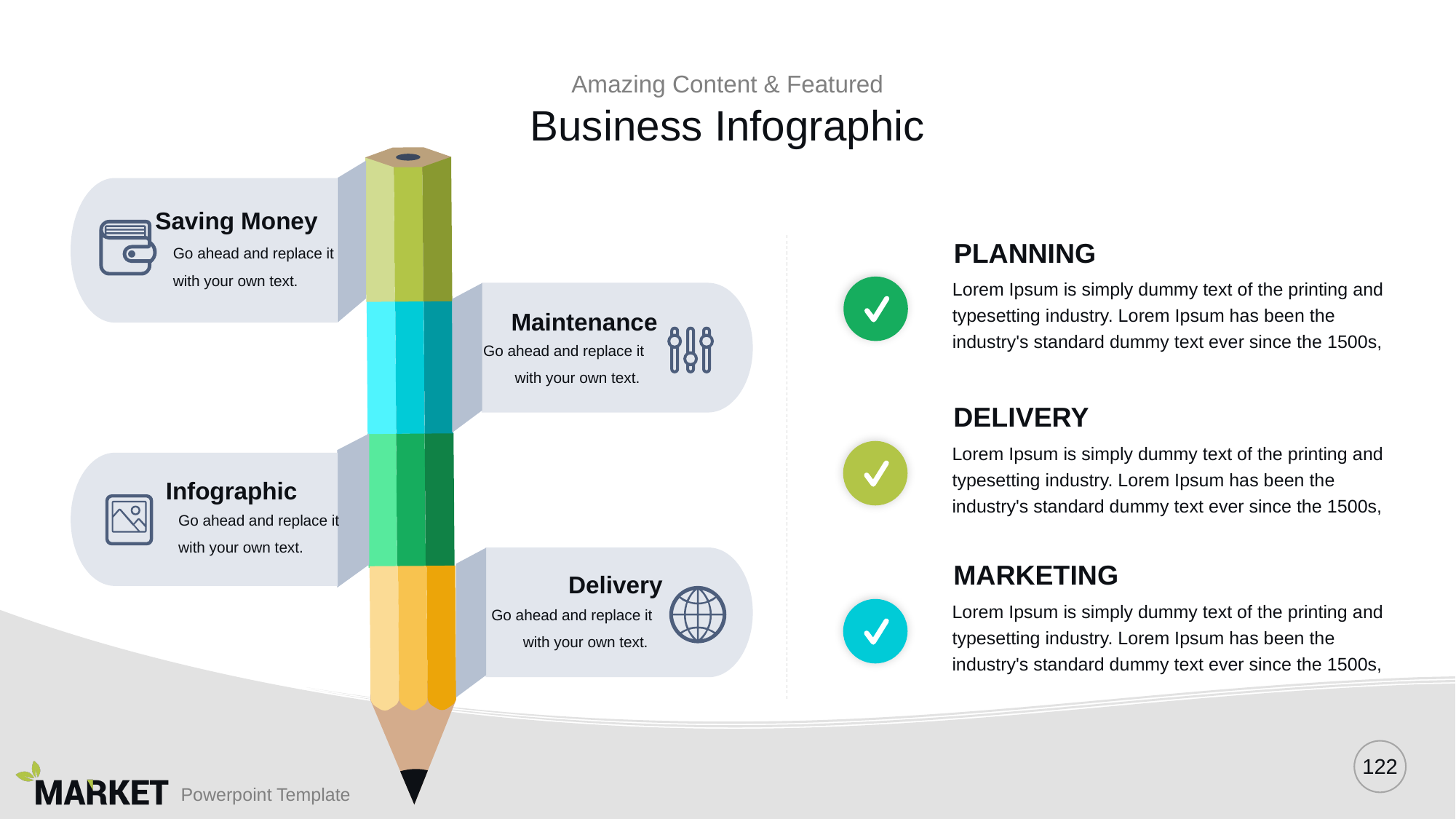

Amazing Content & Featured
# Business Infographic

Saving Money
Go ahead and replace it with your own text.

Maintenance
Go ahead and replace it with your own text.

Infographic
Go ahead and replace it with your own text.

Delivery
Go ahead and replace it with your own text.

PLANNING
Lorem Ipsum is simply dummy text of the printing and typesetting industry. Lorem Ipsum has been the industry's standard dummy text ever since the 1500s,

DELIVERY
Lorem Ipsum is simply dummy text of the printing and typesetting industry. Lorem Ipsum has been the industry's standard dummy text ever since the 1500s,

MARKETING
Lorem Ipsum is simply dummy text of the printing and typesetting industry. Lorem Ipsum has been the industry's standard dummy text ever since the 1500s,